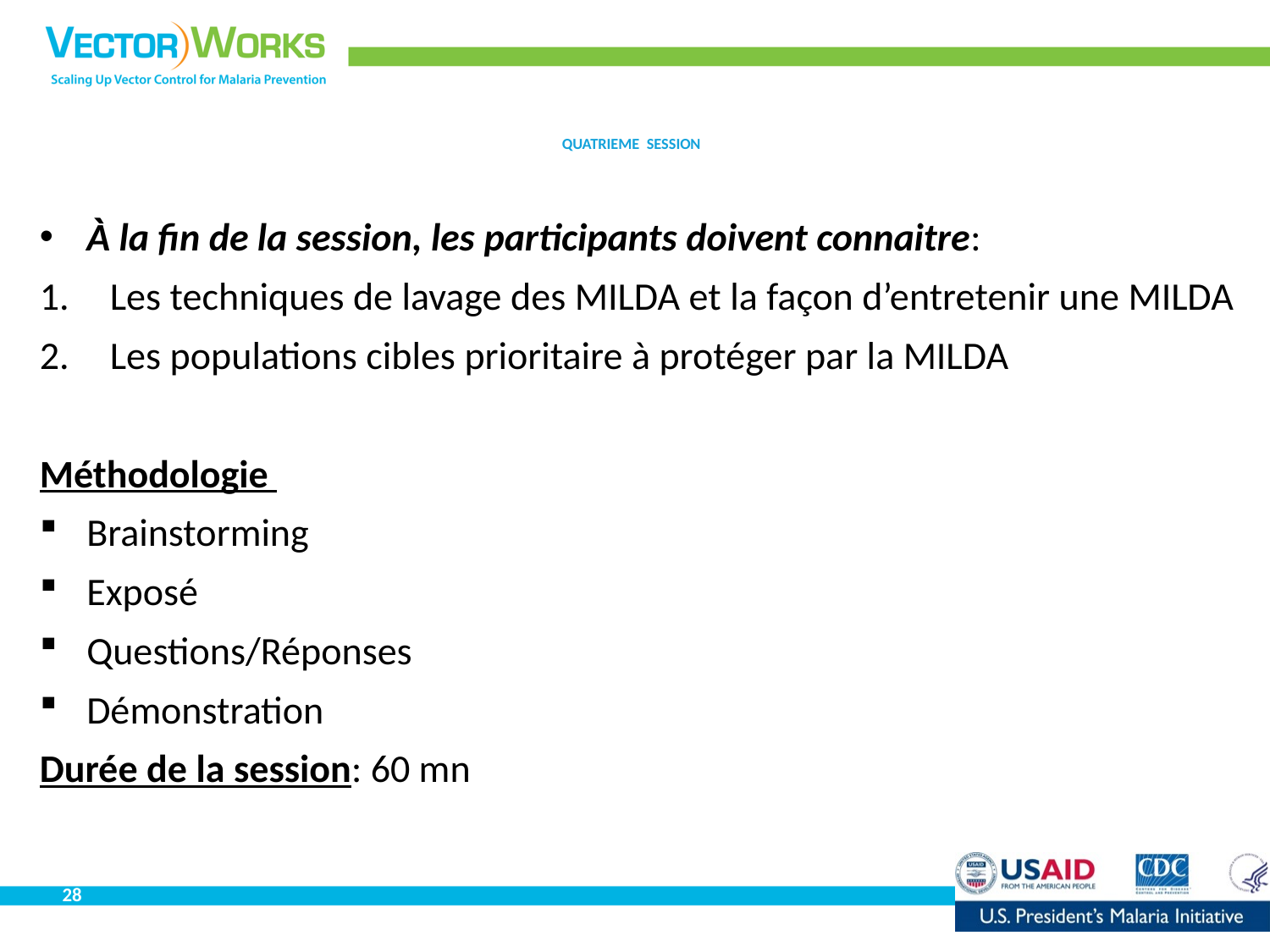

# QUATRIEME  SESSION
À la fin de la session, les participants doivent connaitre:
Les techniques de lavage des MILDA et la façon d’entretenir une MILDA
Les populations cibles prioritaire à protéger par la MILDA

Méthodologie
Brainstorming
Exposé
Questions/Réponses
Démonstration
Durée de la session: 60 mn

28